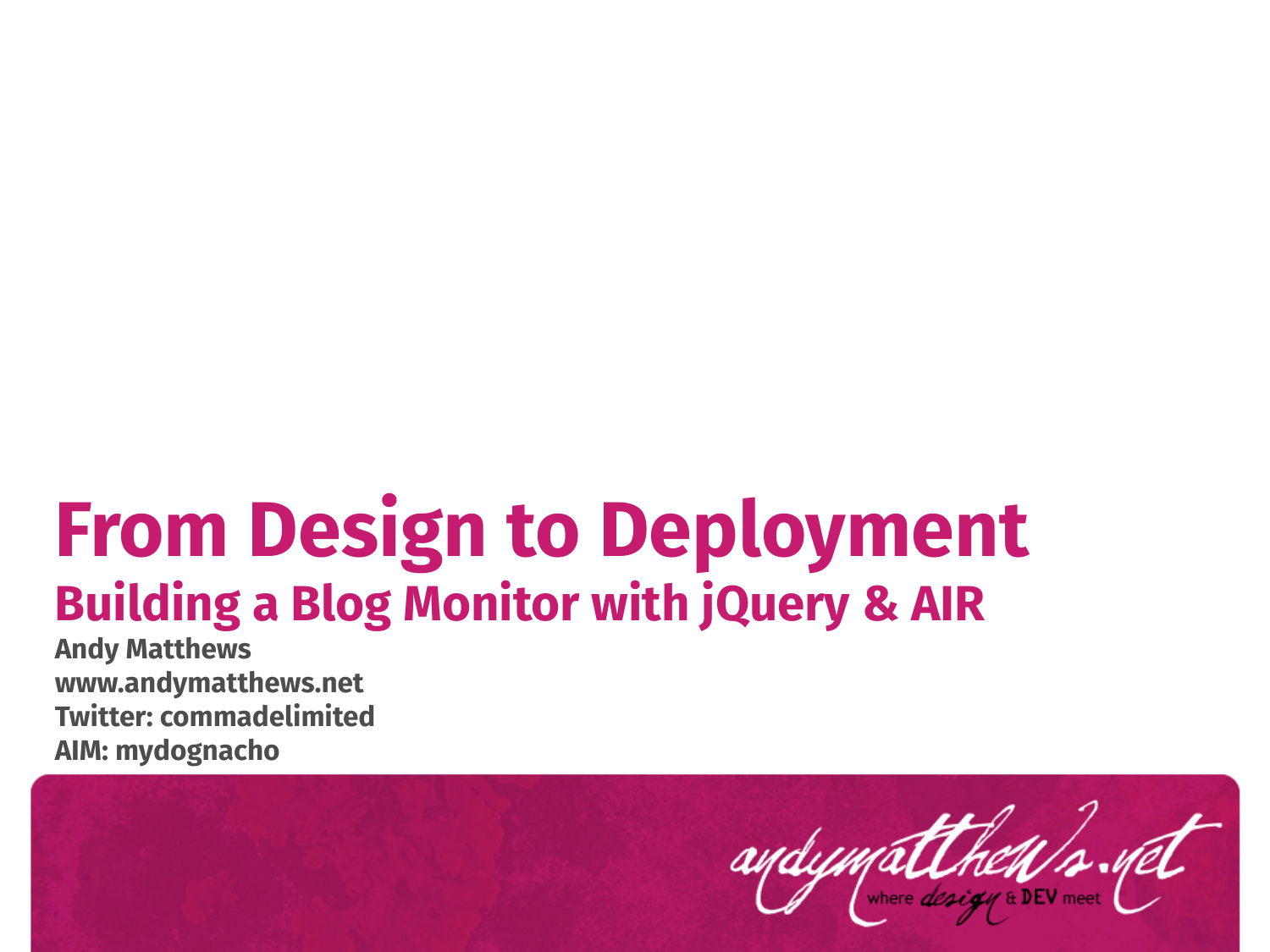

From Design to Deployment Building a Blog Monitor with jQuery & AIR
Andy Matthews
www.andymatthews.net
Twitter: commadelimited
AIM: mydognacho